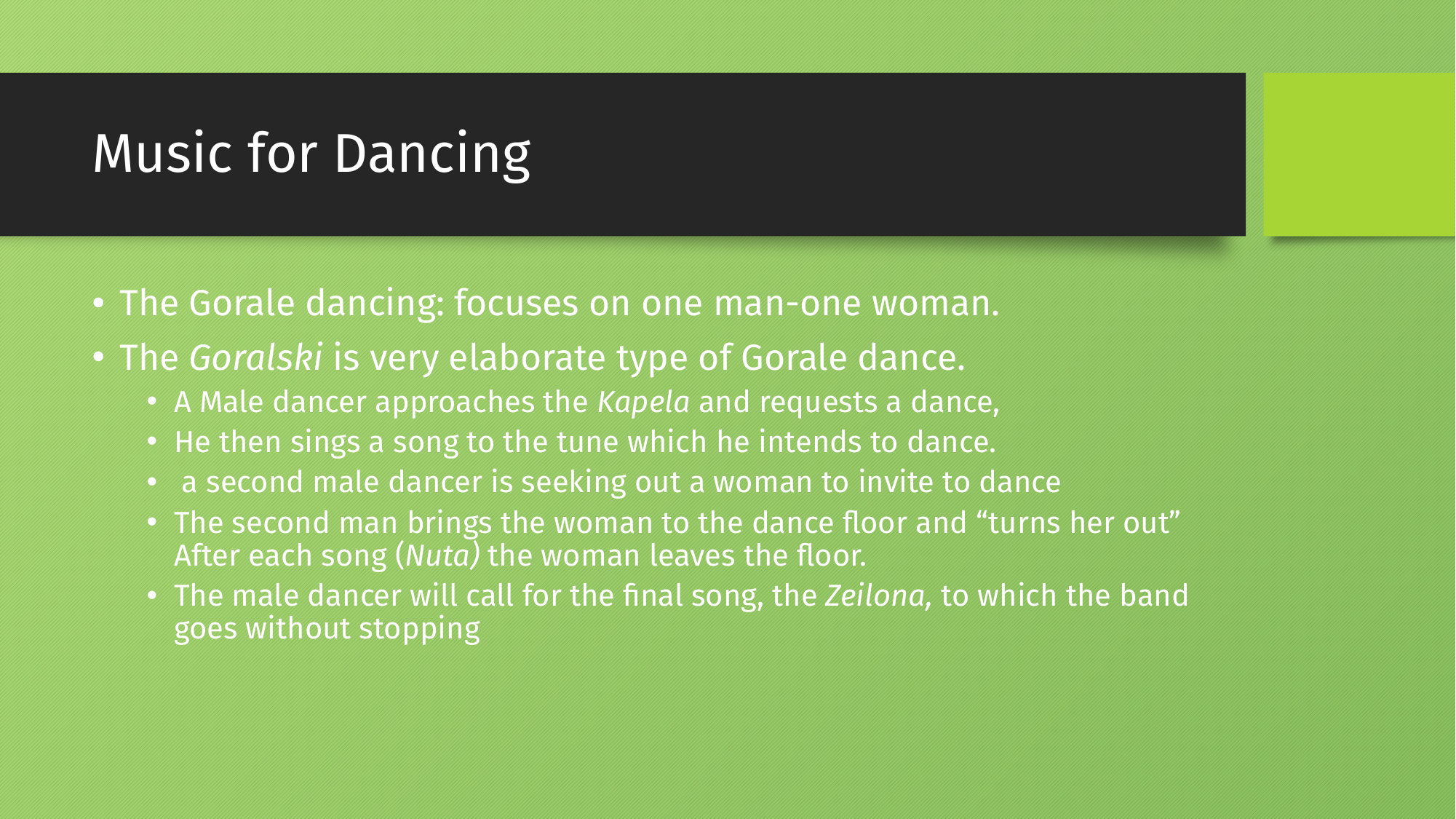

# Music for Dancing
The Gorale dancing: focuses on one man-one woman.
The Goralski is very elaborate type of Gorale dance.
A Male dancer approaches the Kapela and requests a dance,
He then sings a song to the tune which he intends to dance.
 a second male dancer is seeking out a woman to invite to dance
The second man brings the woman to the dance floor and “turns her out” After each song (Nuta) the woman leaves the floor.
The male dancer will call for the final song, the Zeilona, to which the band goes without stopping